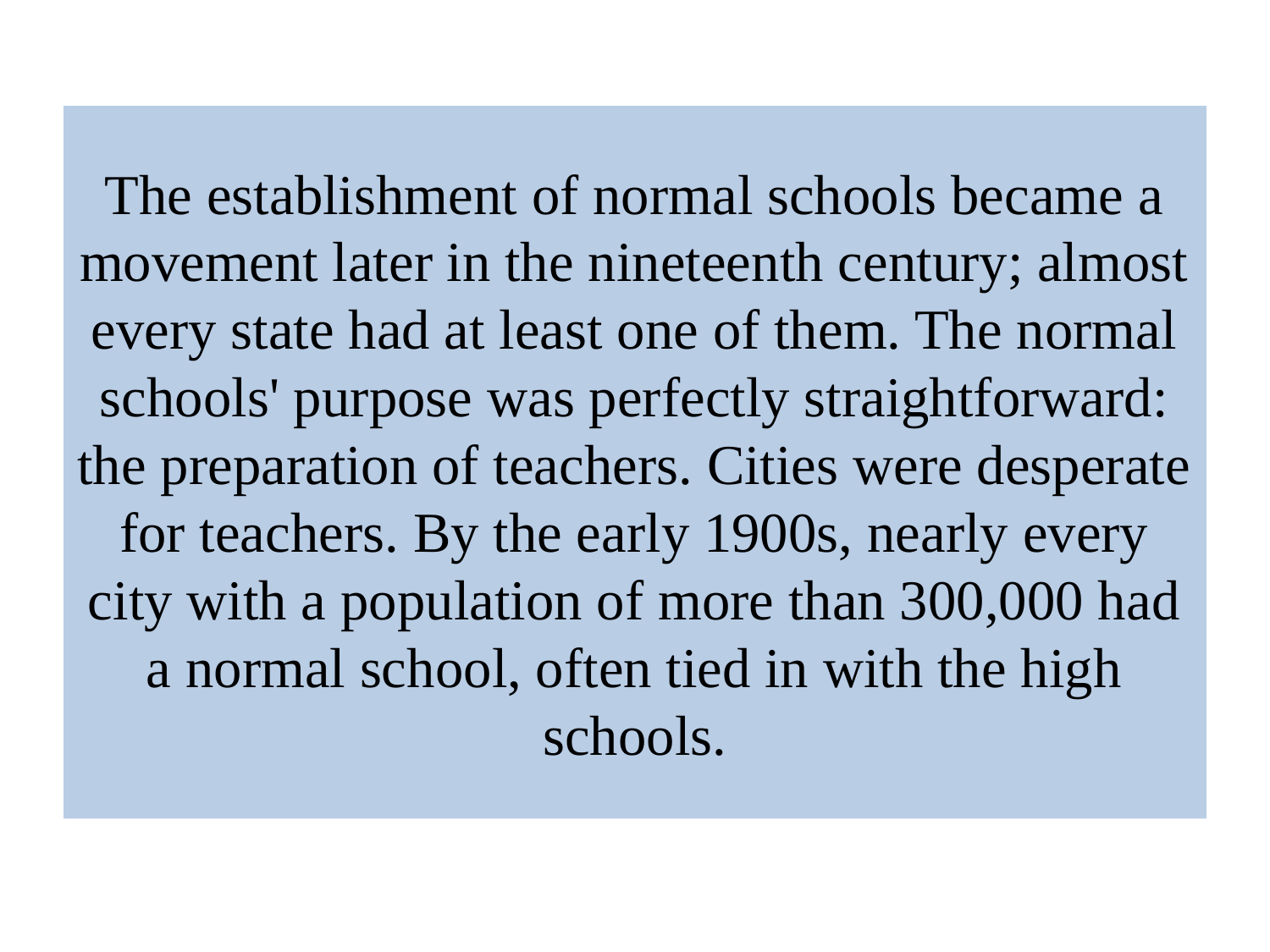

# The establishment of normal schools became a movement later in the nineteenth century; almost every state had at least one of them. The normal schools' purpose was perfectly straightforward: the preparation of teachers. Cities were desperate for teachers. By the early 1900s, nearly every city with a population of more than 300,000 had a normal school, often tied in with the high schools.